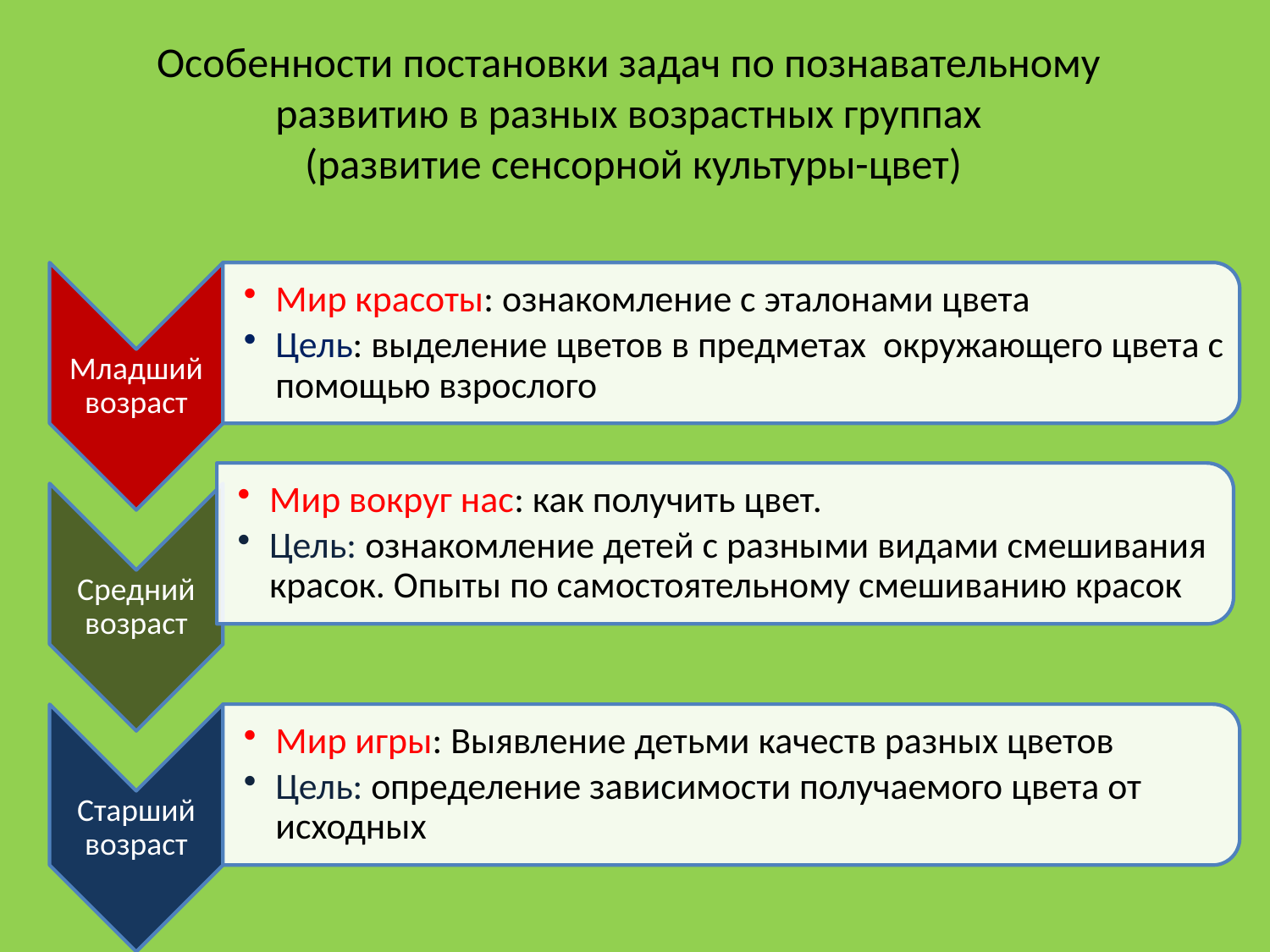

# Особенности постановки задач по познавательному развитию в разных возрастных группах (развитие сенсорной культуры-цвет)
Младший возраст
Мир красоты: ознакомление с эталонами цвета
Цель: выделение цветов в предметах  окружающего цвета с помощью взрослого
Средний возраст
Мир вокруг нас: как получить цвет.
Цель: ознакомление детей с разными видами смешивания красок. Опыты по самостоятельному смешиванию красок
Старший возраст
Мир игры: Выявление детьми качеств разных цветов
Цель: определение зависимости получаемого цвета от исходных